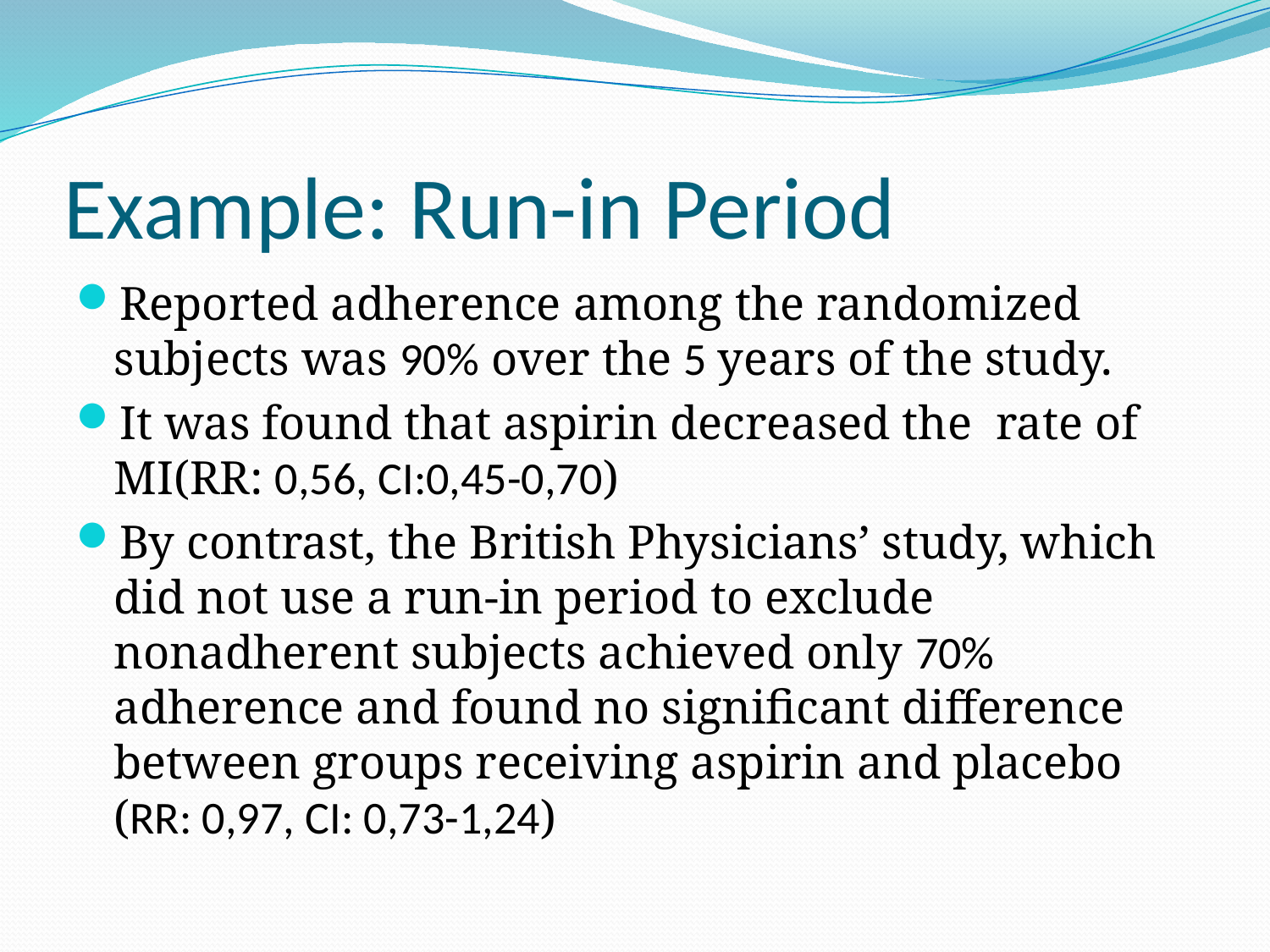

# Example: Run-in Period
Reported adherence among the randomized subjects was 90% over the 5 years of the study.
It was found that aspirin decreased the  rate of MI(RR: 0,56, CI:0,45-0,70)
By contrast, the British Physicians’ study, which did not use a run-in period to exclude nonadherent subjects achieved only 70% adherence and found no significant difference between groups receiving aspirin and placebo (RR: 0,97, CI: 0,73-1,24)